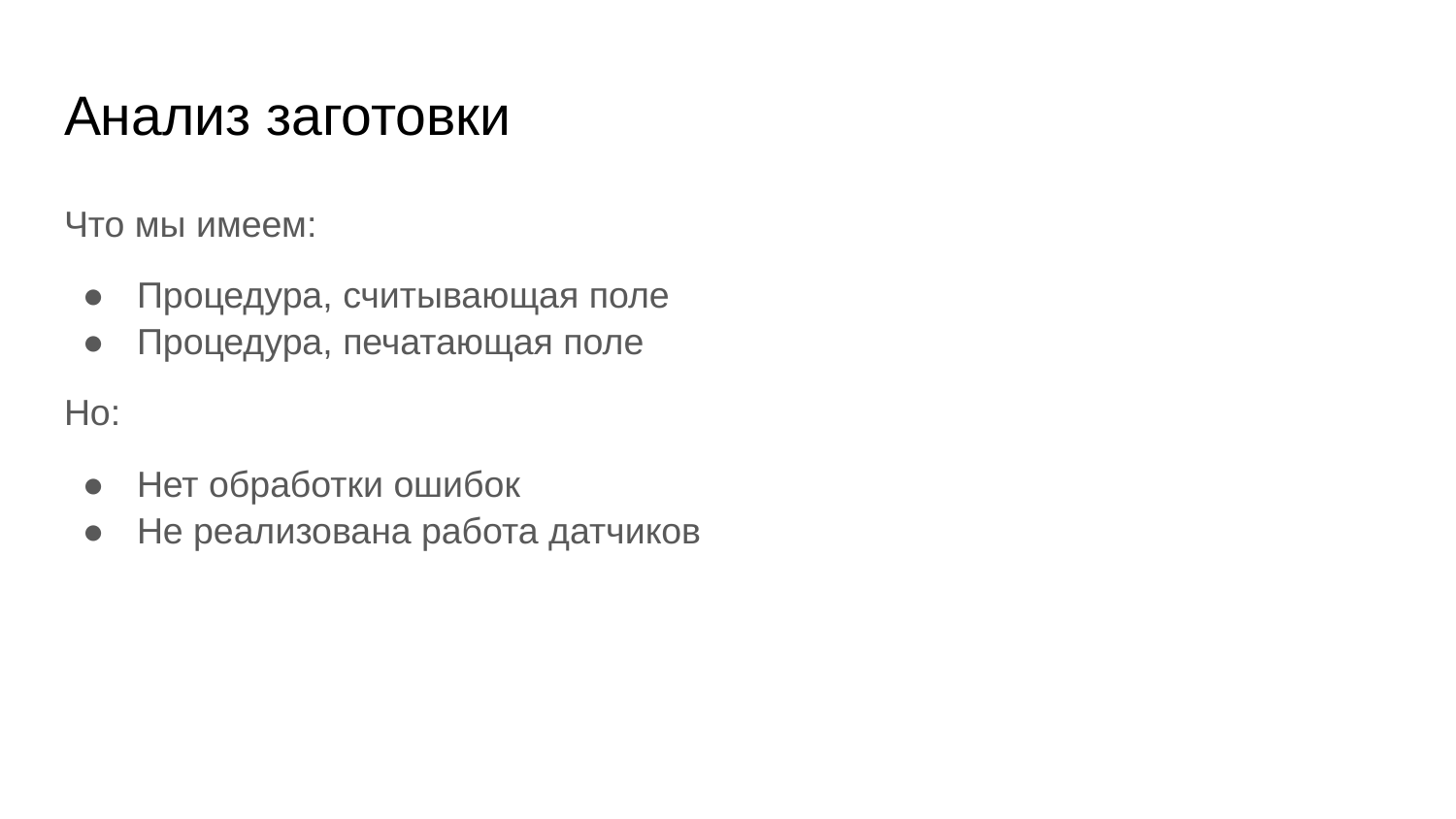

# Анализ заготовки
Что мы имеем:
Процедура, считывающая поле
Процедура, печатающая поле
Но:
Нет обработки ошибок
Не реализована работа датчиков